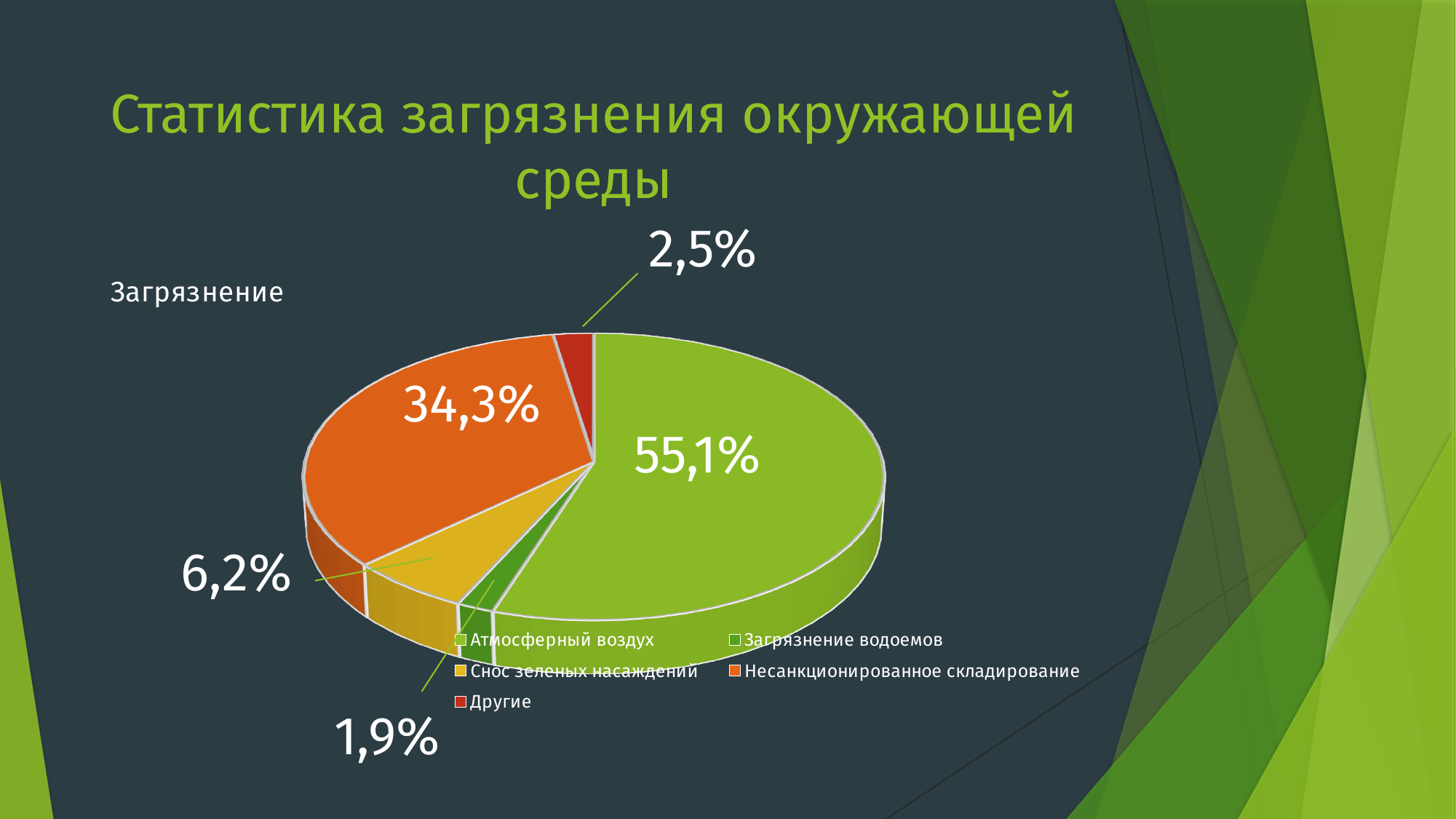

# Статистика загрязнения окружающей среды
2,5%

[unsupported chart]

34,3%
55,1%
6,2%
1,9%